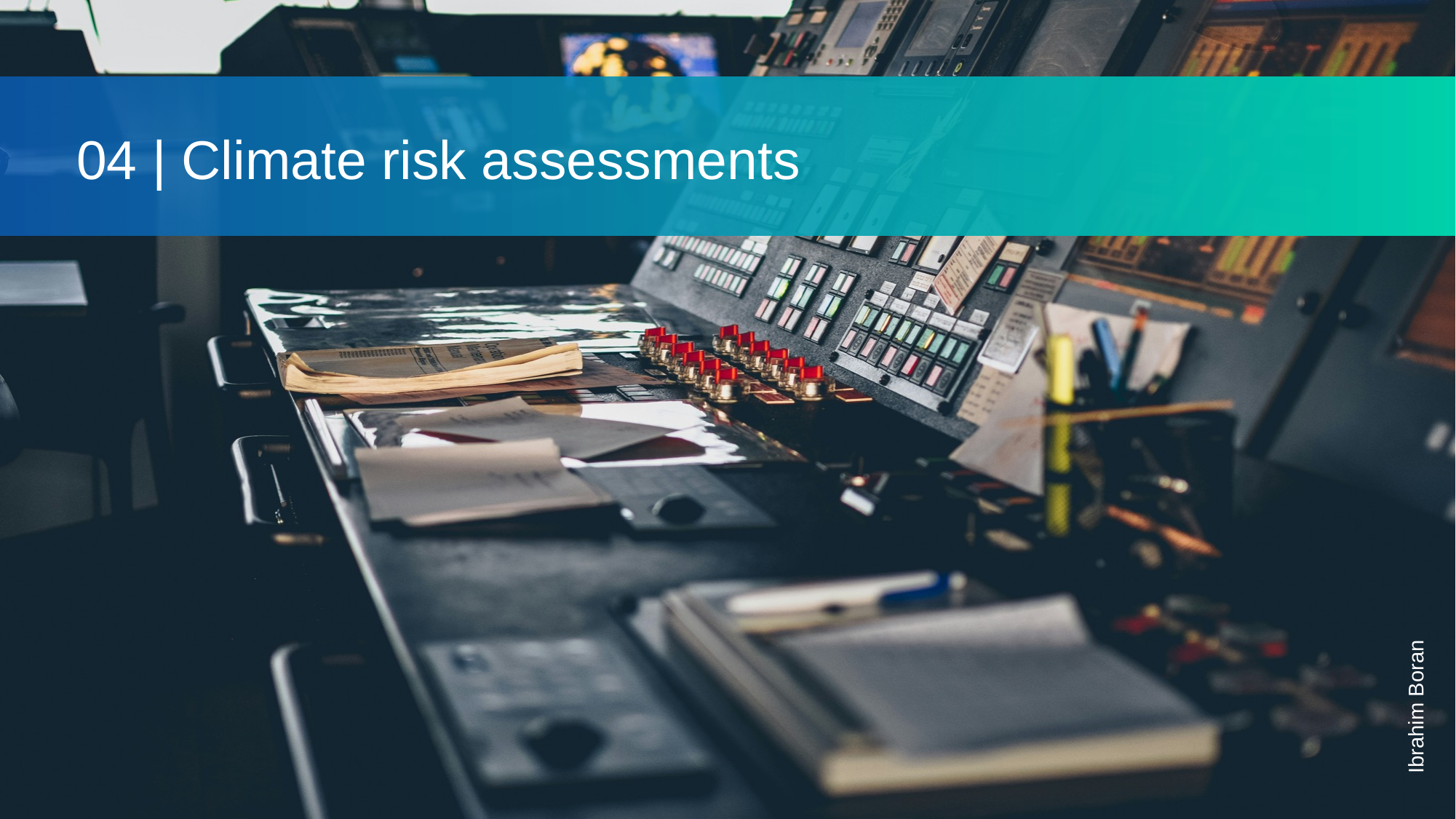

04 | Climate risk assessments
Ibrahim Boran